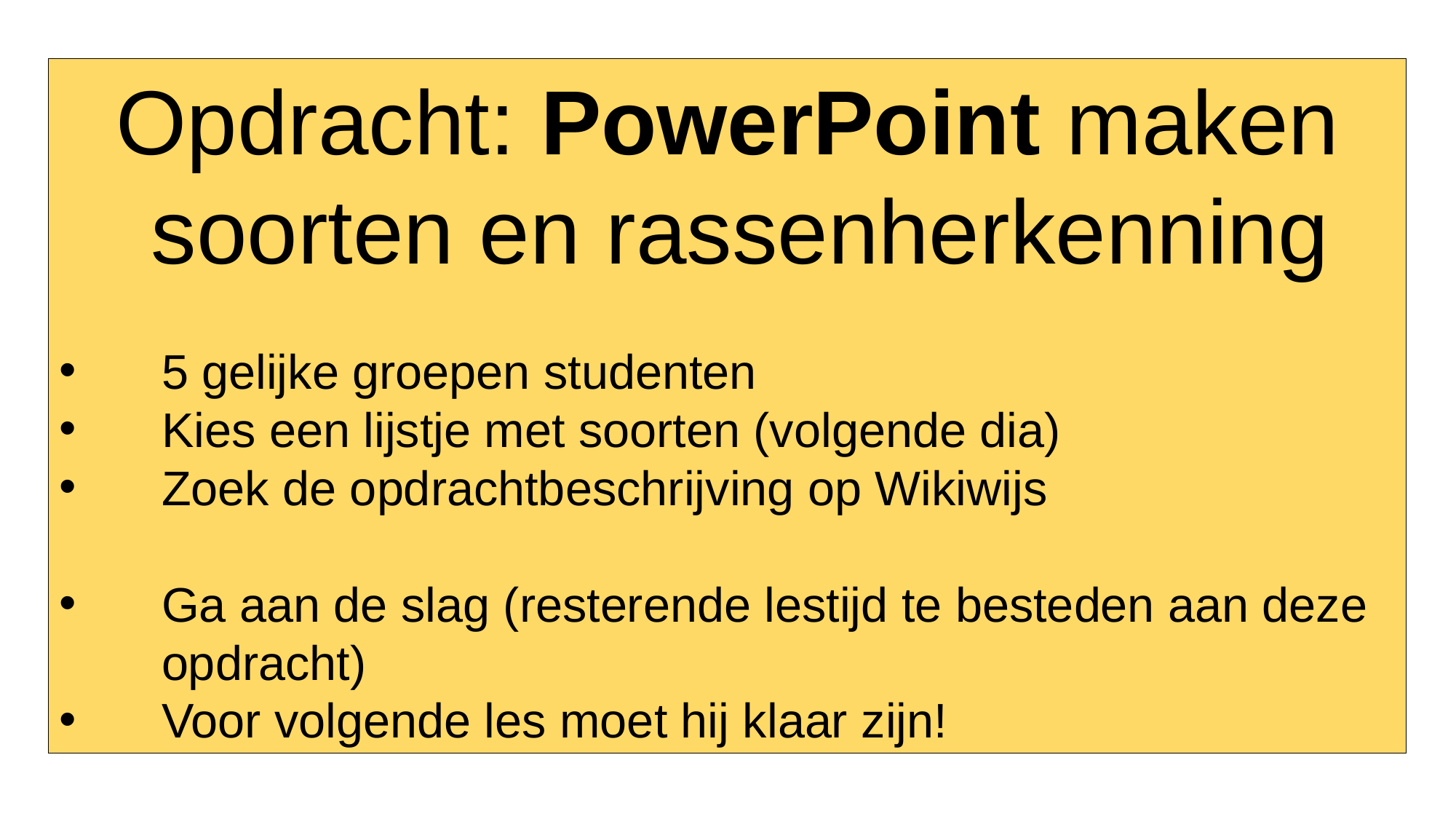

Opdracht: PowerPoint maken
 soorten en rassenherkenning

5 gelijke groepen studenten
Kies een lijstje met soorten (volgende dia)
Zoek de opdrachtbeschrijving op Wikiwijs

Ga aan de slag (resterende lestijd te besteden aan deze opdracht)
Voor volgende les moet hij klaar zijn!